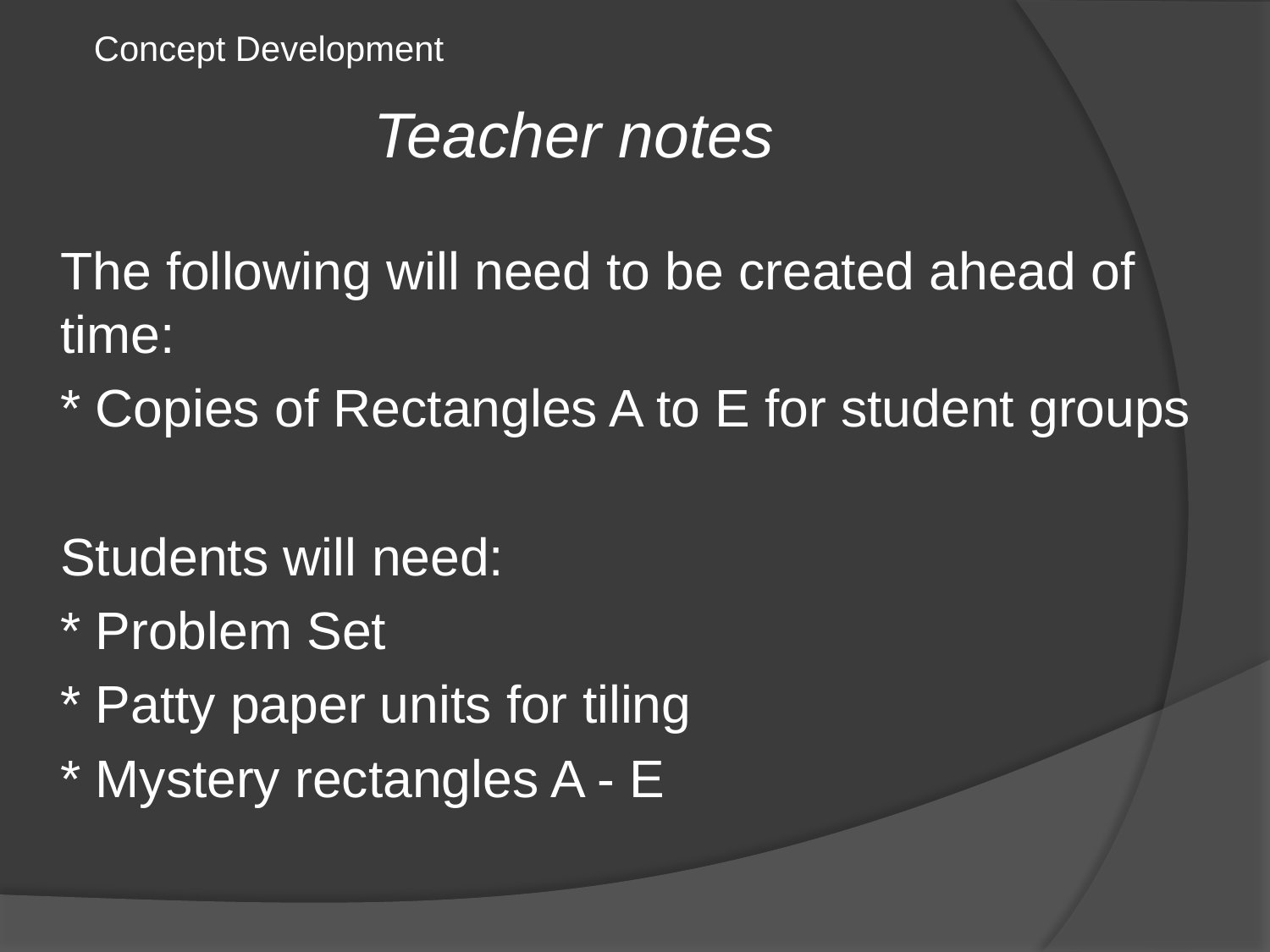

Concept Development
# Teacher notes
The following will need to be created ahead of time:
* Copies of Rectangles A to E for student groups

Students will need:
* Problem Set
* Patty paper units for tiling
* Mystery rectangles A - E